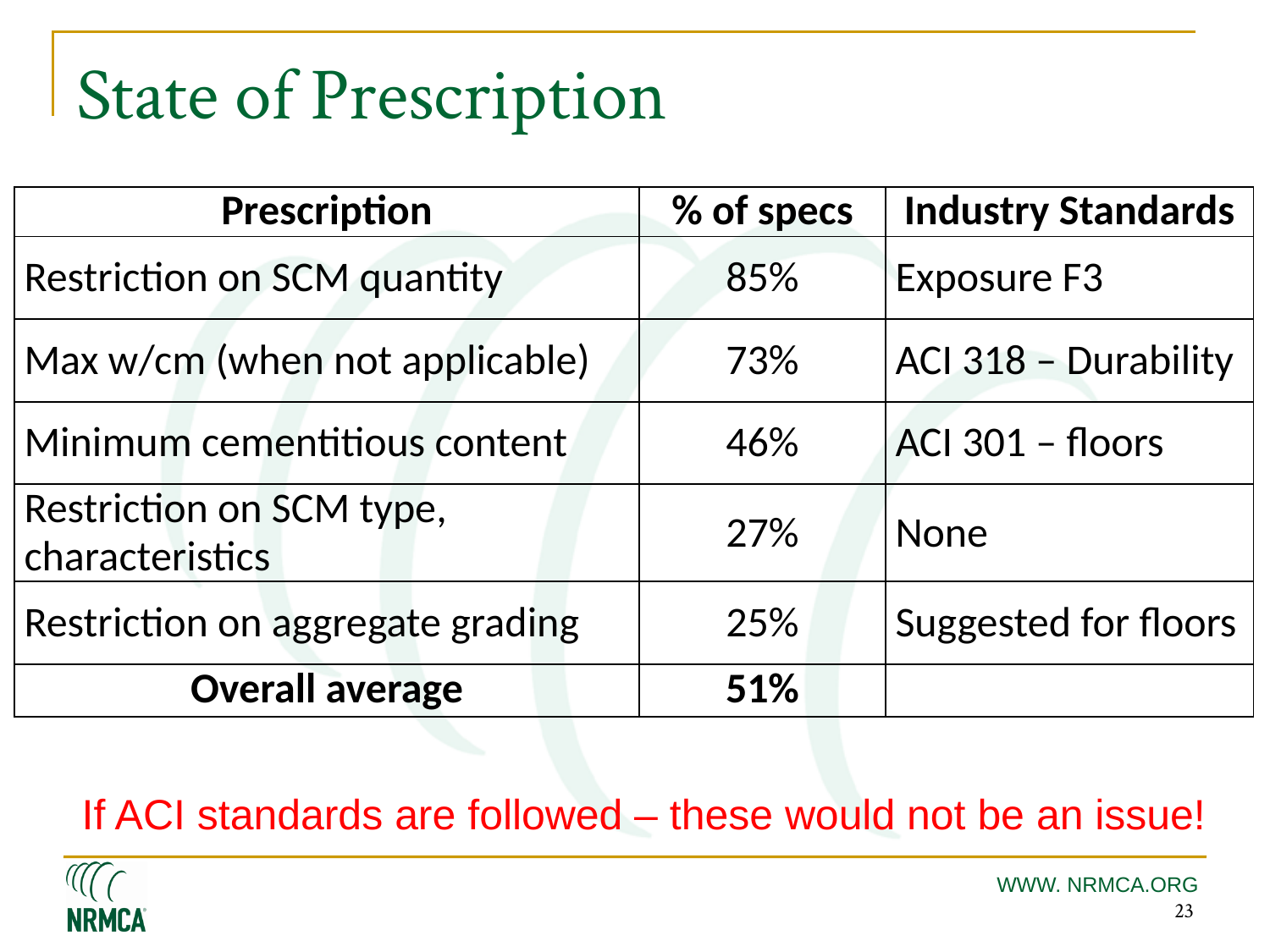

# State of Prescription
| Prescription | % of specs | Industry Standards |
| --- | --- | --- |
| Restriction on SCM quantity | 85% | Exposure F3 |
| Max w/cm (when not applicable) | 73% | ACI 318 – Durability |
| Minimum cementitious content | 46% | ACI 301 – floors |
| Restriction on SCM type, characteristics | 27% | None |
| Restriction on aggregate grading | 25% | Suggested for floors |
| Overall average | 51% |  |
If ACI standards are followed – these would not be an issue!
23